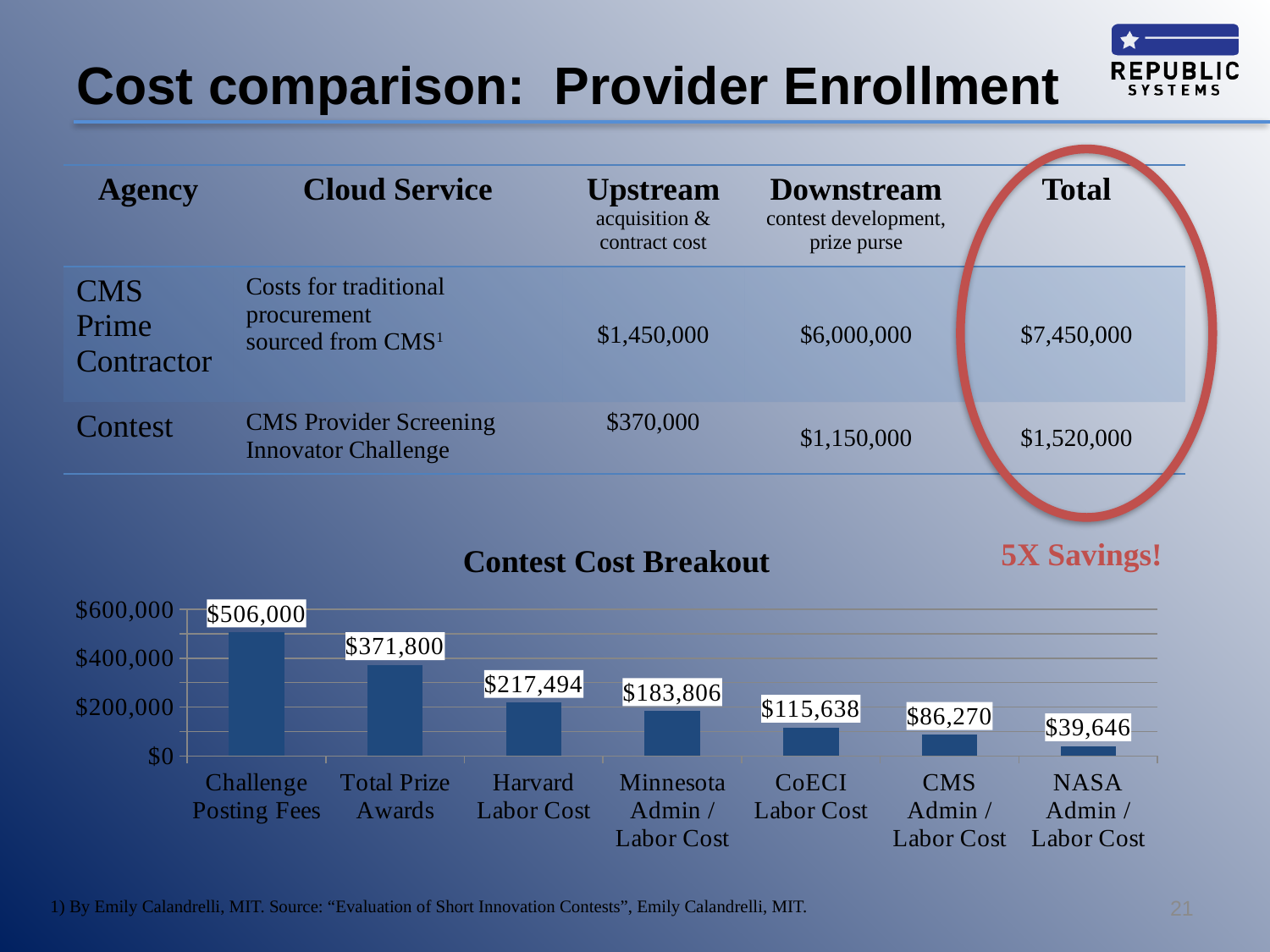

# Cost comparison:  Provider Enrollment

| Agency | Cloud Service | Upstream acquisition & contract cost | Downstream contest development, prize purse | Total |
| --- | --- | --- | --- | --- |
| CMS Prime Contractor | Costs for traditional procurement sourced from CMS1 | $1,450,000 | $6,000,000 | $7,450,000 |
| Contest | CMS Provider Screening Innovator Challenge | $370,000 | $1,150,000 | $1,520,000 |

### Chart: Contest Cost Breakout

| Category | Total Costs |
|---|---|
| Challenge Posting Fees | 506000.0 |
| Total Prize Awards | 371800.0 |
| Harvard Labor Cost | 217494.0 |
| Minnesota Admin / Labor Cost | 183806.0 |
| CoECI Labor Cost | 115638.0 |
| CMS Admin / Labor Cost | 86270.0 |
| NASA Admin / Labor Cost | 39646.0 |
5X Savings!
21
1) By Emily Calandrelli, MIT. Source: “Evaluation of Short Innovation Contests”, Emily Calandrelli, MIT.